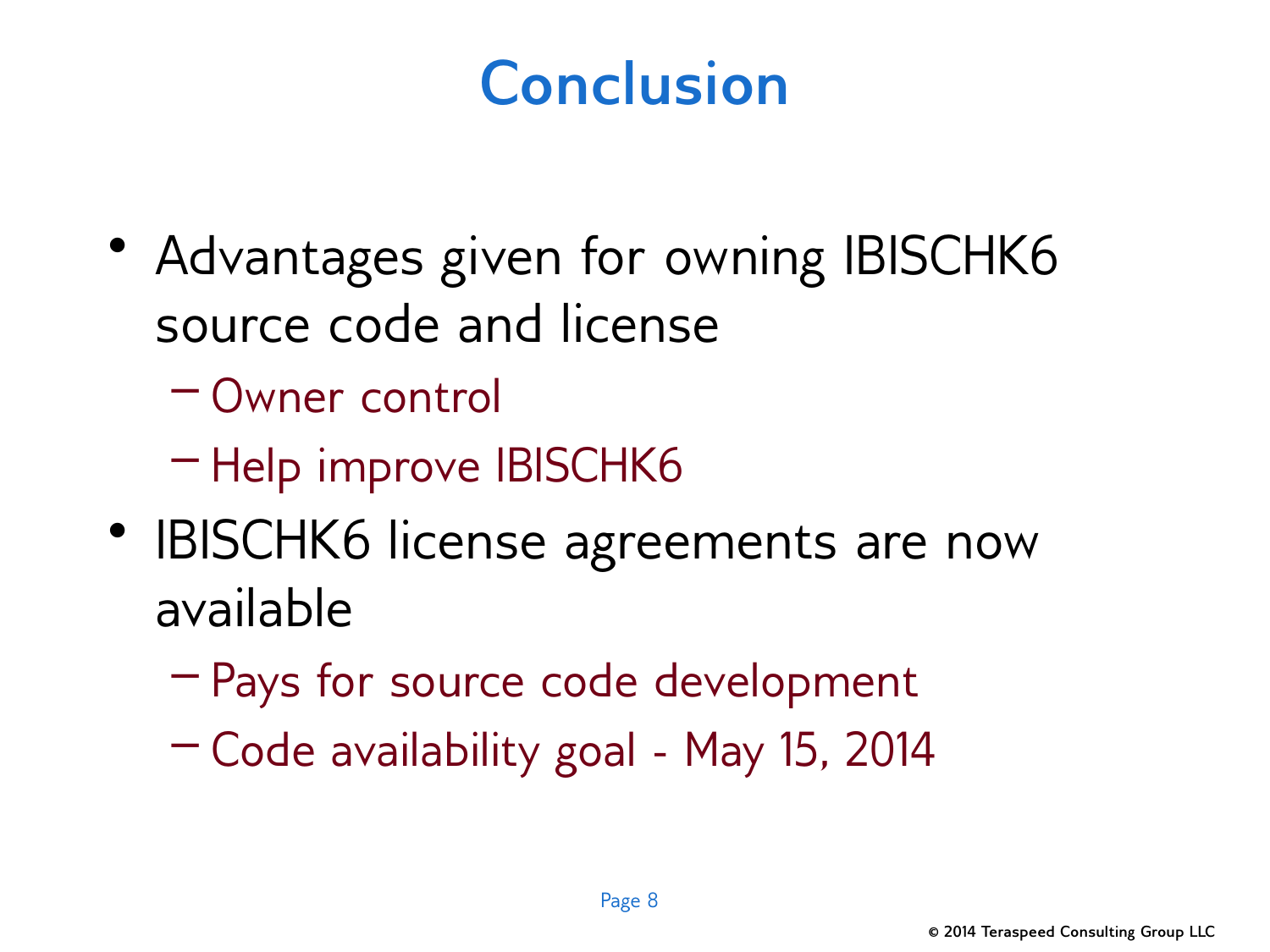

# Conclusion
Advantages given for owning IBISCHK6 source code and license
Owner control
Help improve IBISCHK6
IBISCHK6 license agreements are now available
Pays for source code development
Code availability goal - May 15, 2014